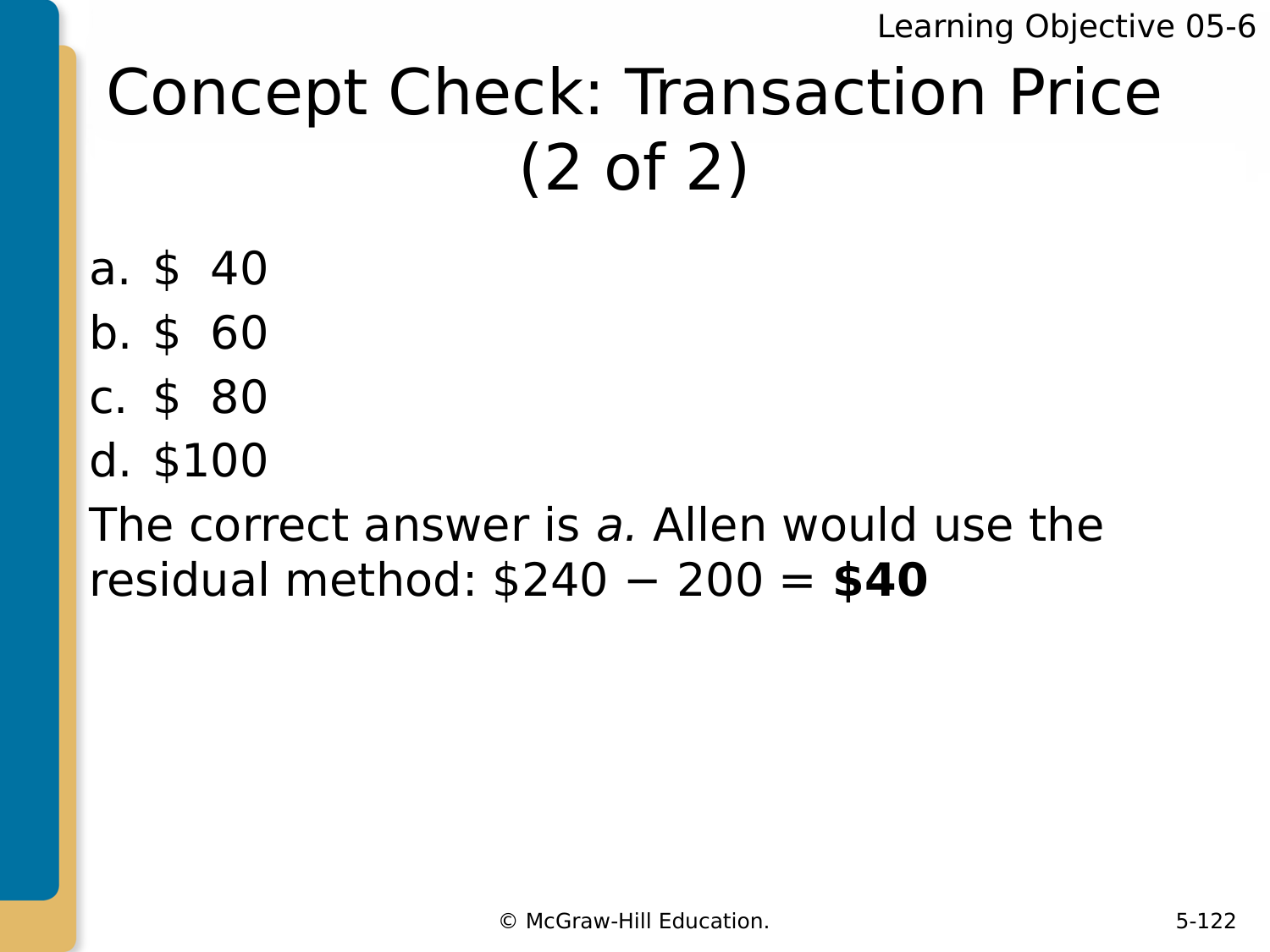

Learning Objective 05-6
# Concept Check: Transaction Price (2 of 2)
$  40
$  60
$  80
$100
The correct answer is a. Allen would use the residual method: $240 − 200 = $40